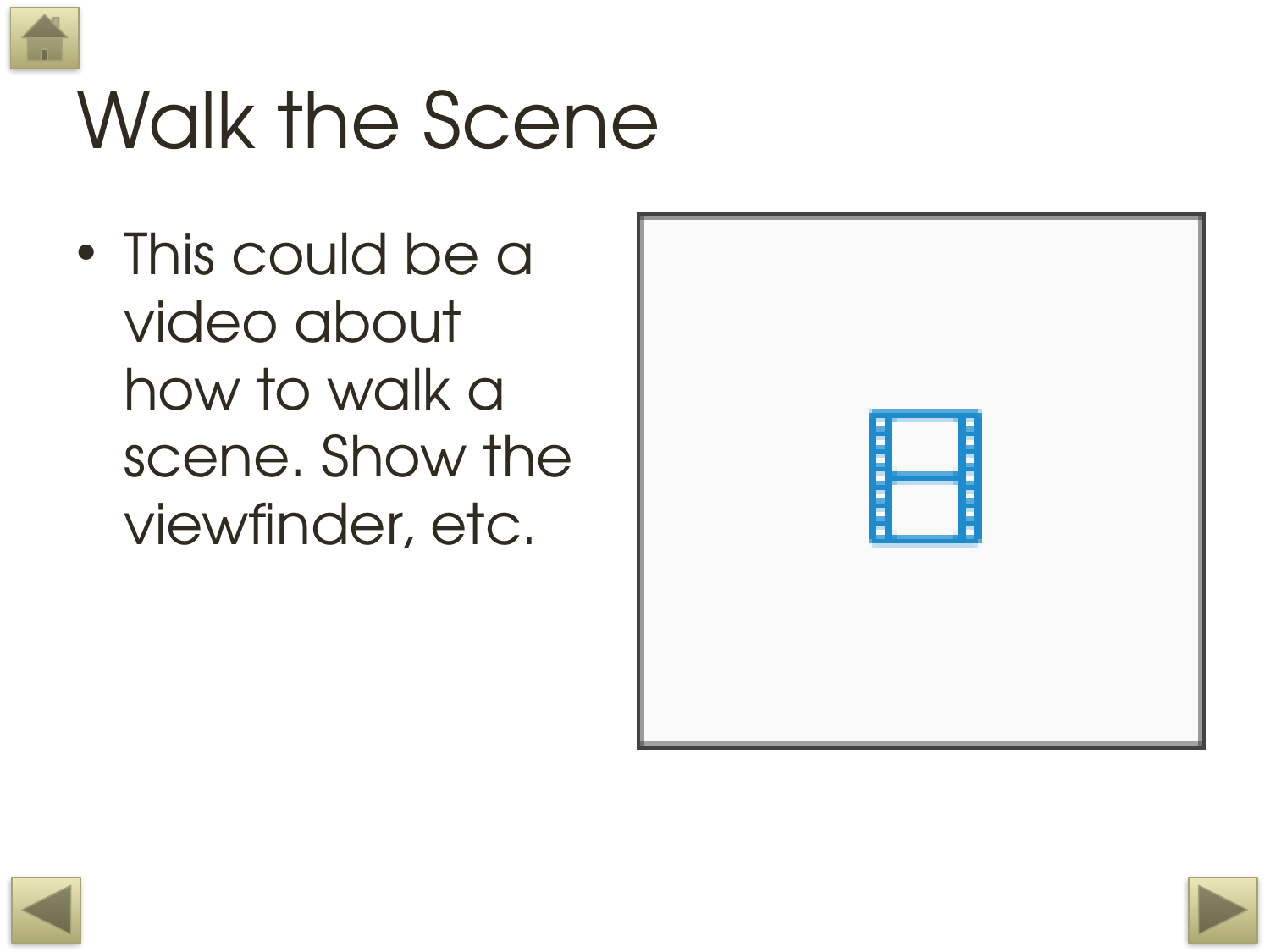

# Walk the Scene
This could be a video about how to walk a scene. Show the viewfinder, etc.